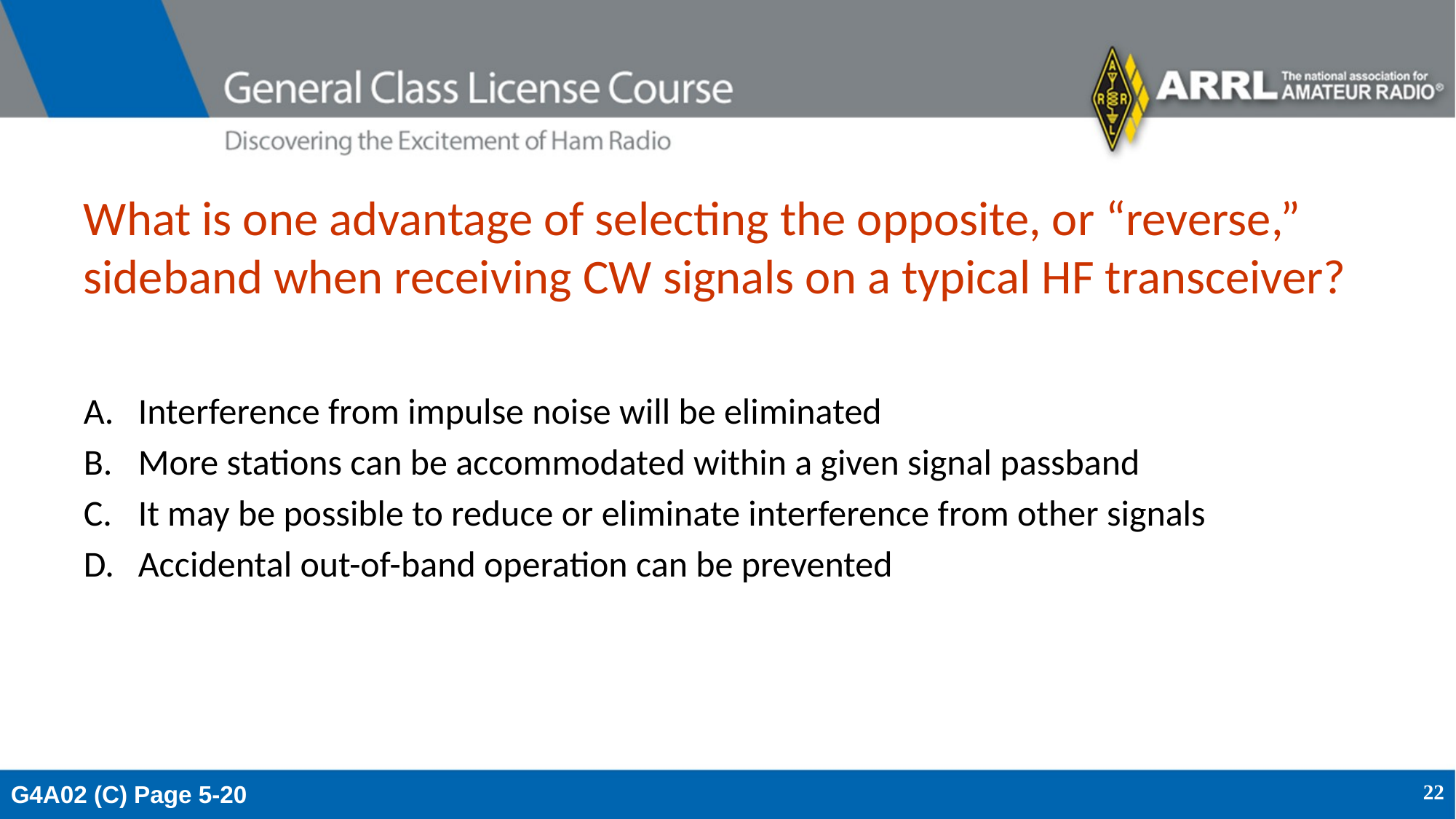

# What is one advantage of selecting the opposite, or “reverse,” sideband when receiving CW signals on a typical HF transceiver?
Interference from impulse noise will be eliminated
More stations can be accommodated within a given signal passband
It may be possible to reduce or eliminate interference from other signals
Accidental out-of-band operation can be prevented
G4A02 (C) Page 5-20
22